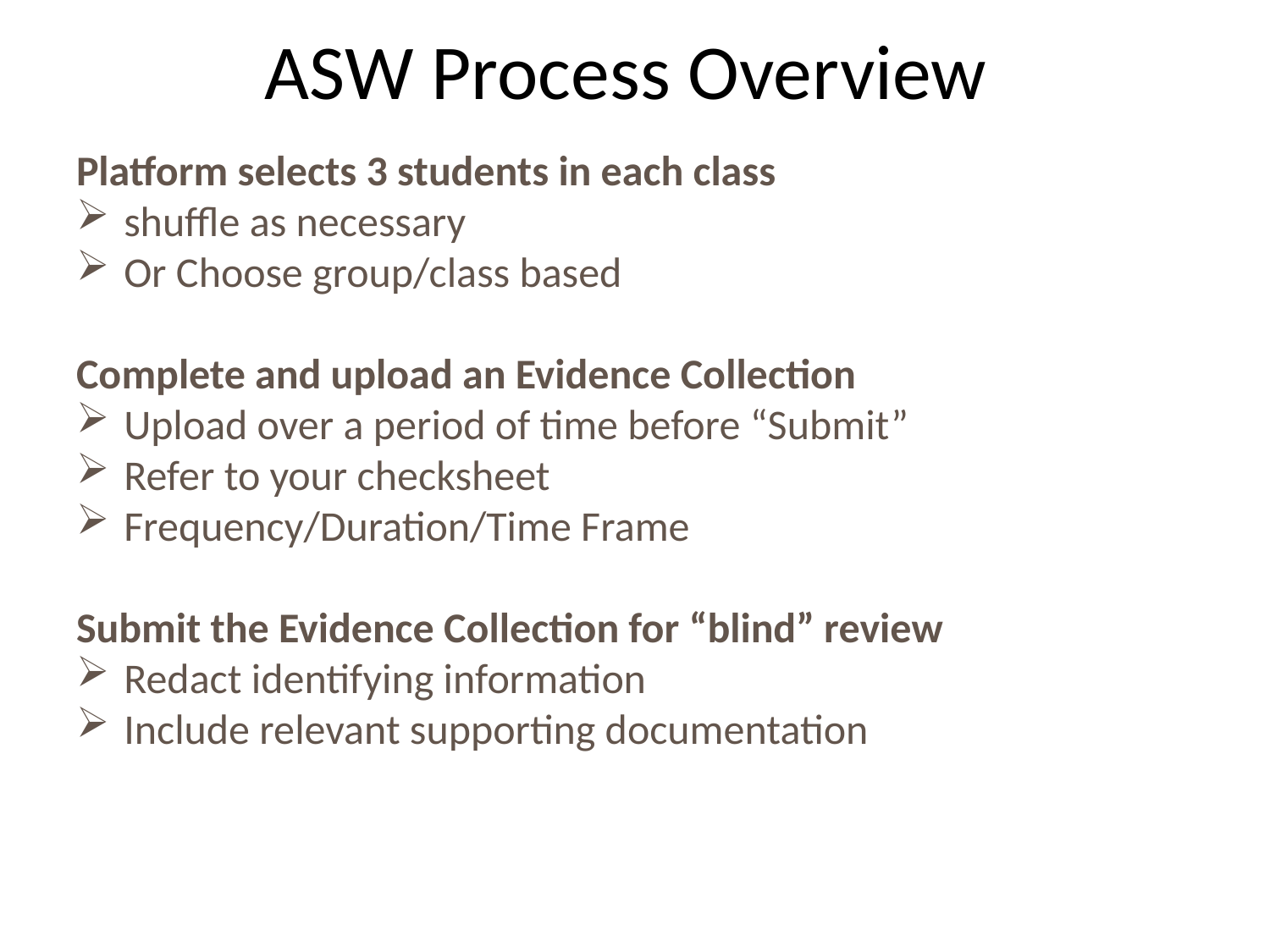

# ASW Process Overview
Platform selects 3 students in each class
shuffle as necessary
Or Choose group/class based

Complete and upload an Evidence Collection
Upload over a period of time before “Submit”
Refer to your checksheet
Frequency/Duration/Time Frame

Submit the Evidence Collection for “blind” review
Redact identifying information
Include relevant supporting documentation